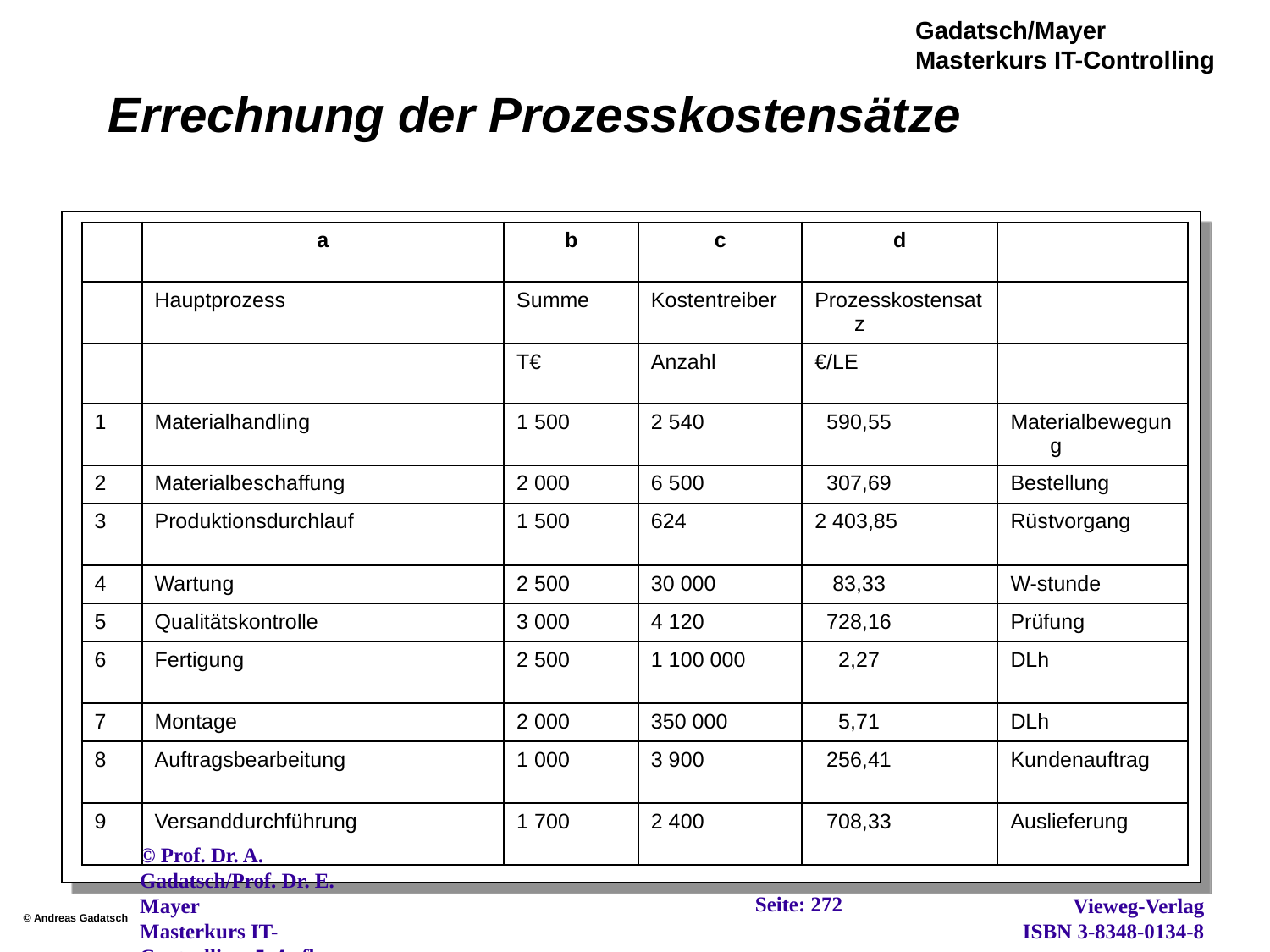

# Errechnung der Prozesskostensätze
|  | a | b | c | d |  |
| --- | --- | --- | --- | --- | --- |
|  | Hauptprozess | Summe | Kostentreiber | Prozesskostensatz |  |
|  |  | T€ | Anzahl | €/LE |  |
| 1 | Materialhandling | 1 500 | 2 540 | 590,55 | Materialbewegung |
| 2 | Materialbeschaffung | 2 000 | 6 500 | 307,69 | Bestellung |
| 3 | Produktionsdurchlauf | 1 500 | 624 | 2 403,85 | Rüstvorgang |
| 4 | Wartung | 2 500 | 30 000 | 83,33 | W-stunde |
| 5 | Qualitätskontrolle | 3 000 | 4 120 | 728,16 | Prüfung |
| 6 | Fertigung | 2 500 | 1 100 000 | 2,27 | DLh |
| 7 | Montage | 2 000 | 350 000 | 5,71 | DLh |
| 8 | Auftragsbearbeitung | 1 000 | 3 900 | 256,41 | Kundenauftrag |
| 9 | Versanddurchführung | 1 700 | 2 400 | 708,33 | Auslieferung |

Seite: 272

© Prof. Dr. A. Gadatsch/Prof. Dr. E. Mayer
Masterkurs IT-Controlling, 5. Aufl., Wiesbaden, 2012